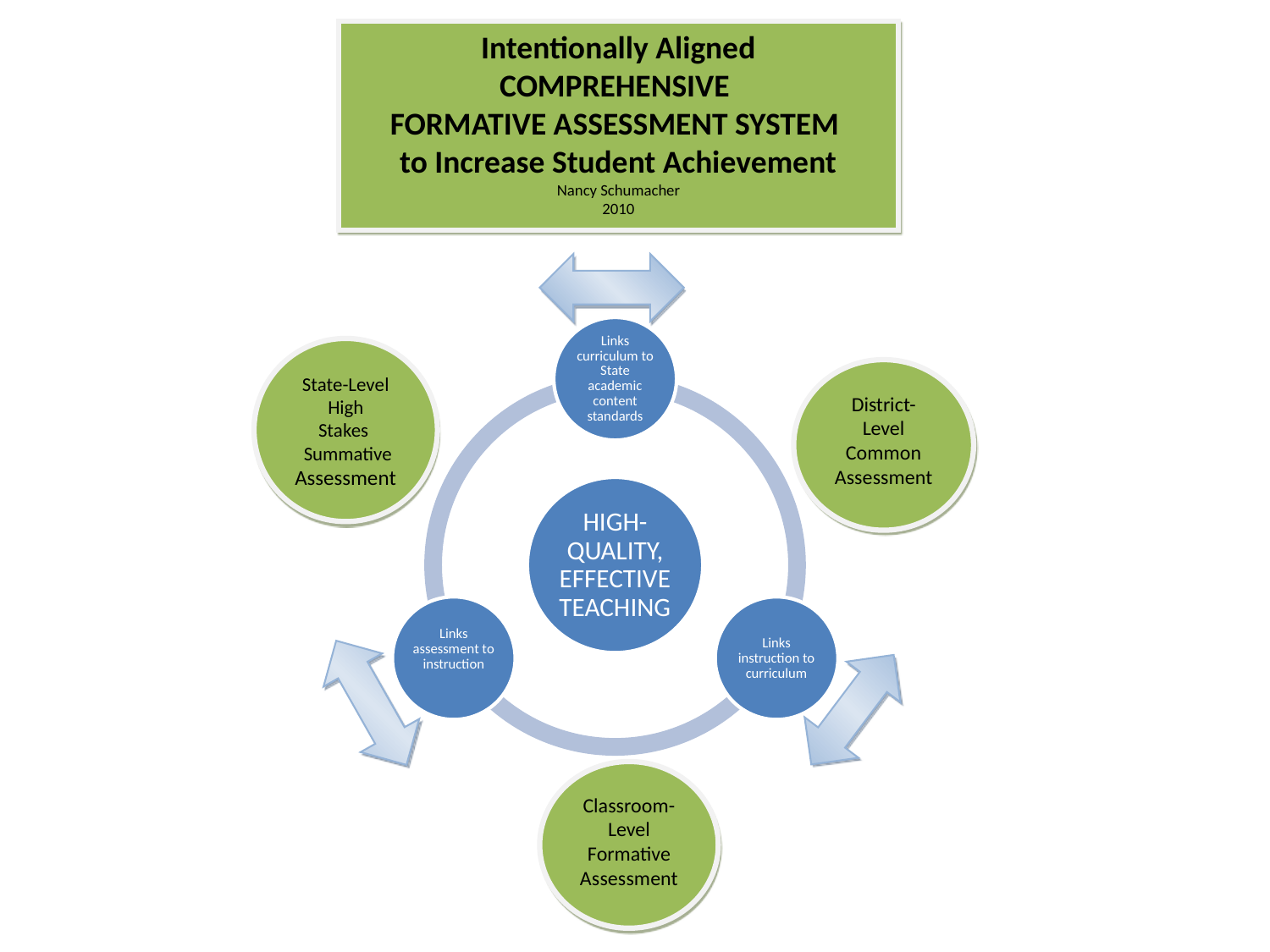

Intentionally Aligned
COMPREHENSIVE
FORMATIVE ASSESSMENT SYSTEM
to Increase Student Achievement
Nancy Schumacher
2010

HIGH-QUALITY, EFFECTIVE TEACHING
Links curriculum to State academic content standards
Links instruction to curriculum
Links assessment to instruction

State-Level High
Stakes
 Summative
Assessment

District-Level
Common Assessment

Classroom-Level
Formative Assessment